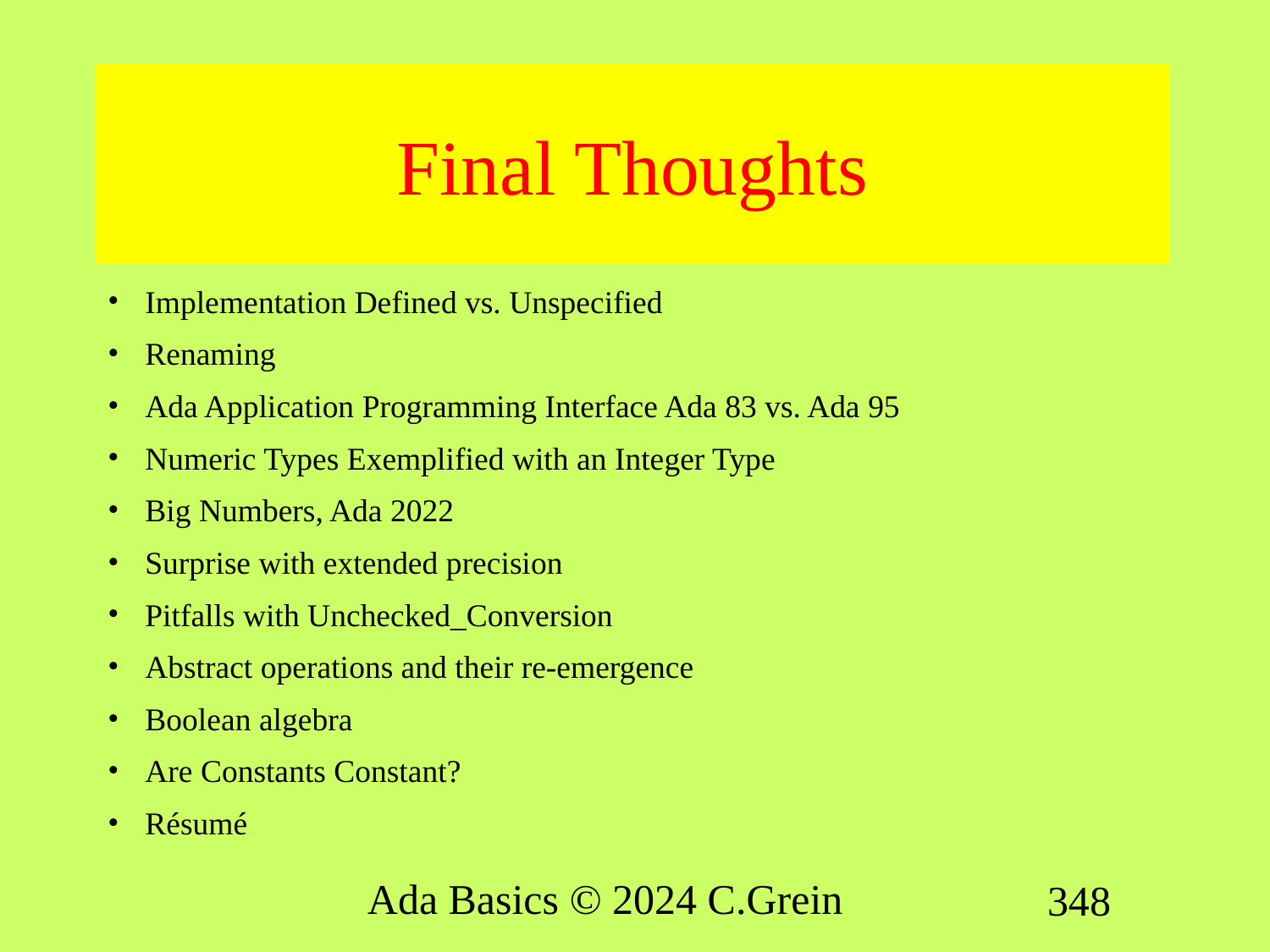

# Final Thoughts
Implementation Defined vs. Unspecified
Renaming
Ada Application Programming Interface Ada 83 vs. Ada 95
Numeric Types Exemplified with an Integer Type
Big Numbers, Ada 2022
Surprise with extended precision
Pitfalls with Unchecked_Conversion
Abstract operations and their re-emergence
Boolean algebra
Are Constants Constant?
Résumé
Ada Basics © 2024 C.Grein
348